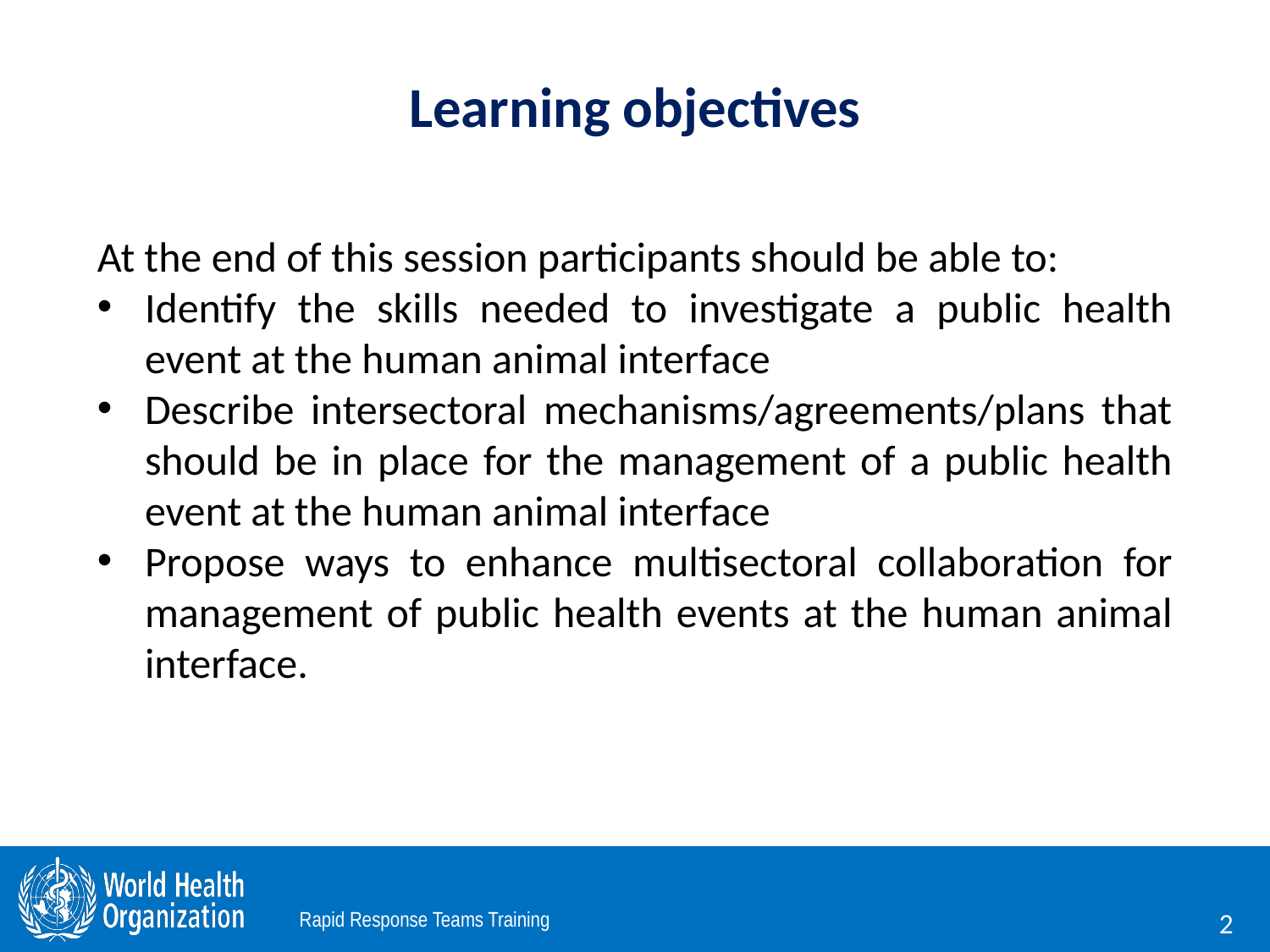

# Learning objectives
At the end of this session participants should be able to:
Identify the skills needed to investigate a public health event at the human animal interface
Describe intersectoral mechanisms/agreements/plans that should be in place for the management of a public health event at the human animal interface
Propose ways to enhance multisectoral collaboration for management of public health events at the human animal interface.